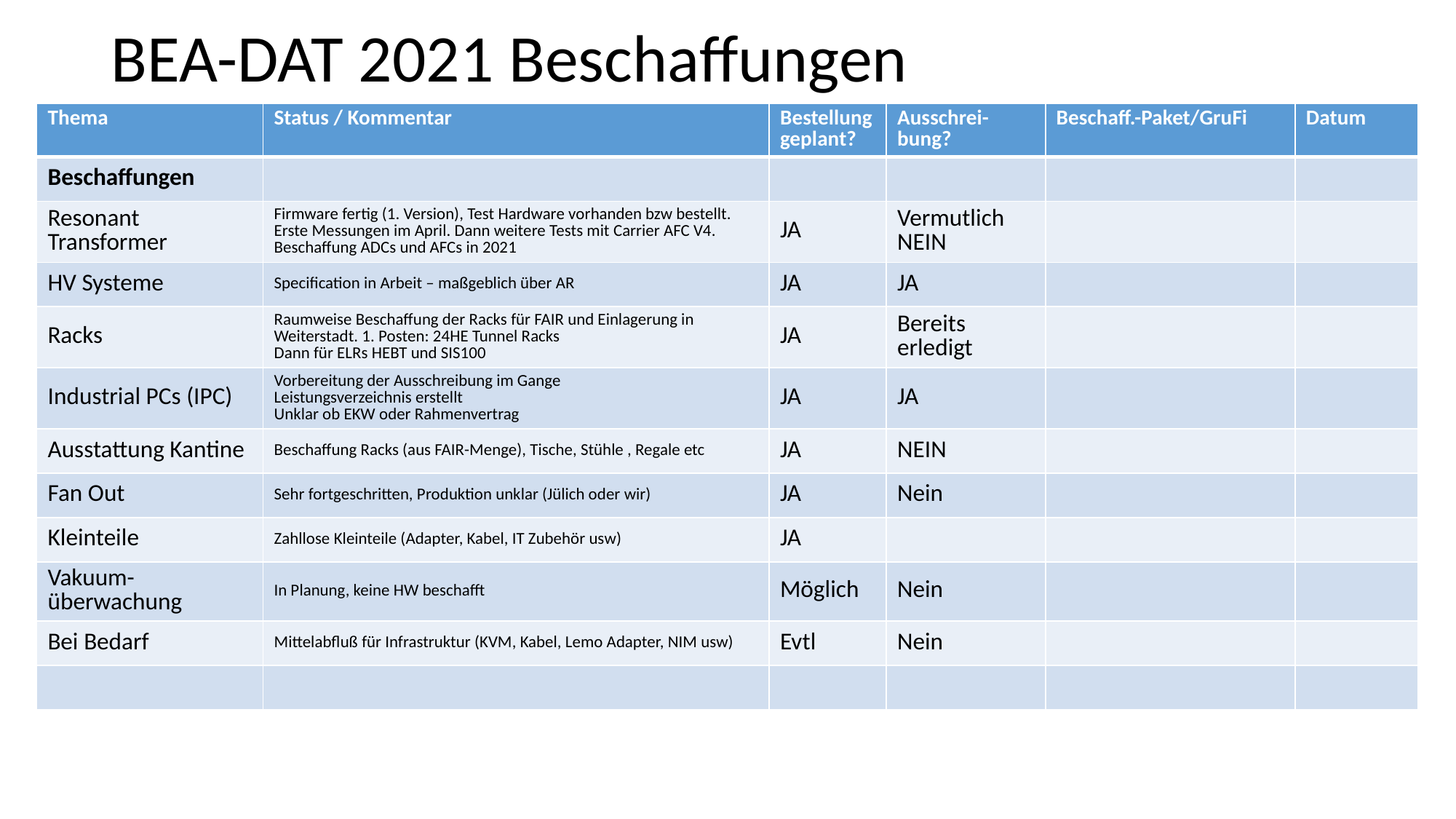

# BEA-DAT 2021 Beschaffungen
| Thema | Status / Kommentar | Bestellung geplant? | Ausschrei-bung? | Beschaff.-Paket/GruFi | Datum |
| --- | --- | --- | --- | --- | --- |
| Beschaffungen |  |  |  |  |  |
| Resonant Transformer | Firmware fertig (1. Version), Test Hardware vorhanden bzw bestellt. Erste Messungen im April. Dann weitere Tests mit Carrier AFC V4. Beschaffung ADCs und AFCs in 2021 | JA | Vermutlich NEIN |  |  |
| HV Systeme | Specification in Arbeit – maßgeblich über AR | JA | JA |  |  |
| Racks | Raumweise Beschaffung der Racks für FAIR und Einlagerung in Weiterstadt. 1. Posten: 24HE Tunnel Racks Dann für ELRs HEBT und SIS100 | JA | Bereits erledigt |  |  |
| Industrial PCs (IPC) | Vorbereitung der Ausschreibung im Gange Leistungsverzeichnis erstellt Unklar ob EKW oder Rahmenvertrag | JA | JA |  |  |
| Ausstattung Kantine | Beschaffung Racks (aus FAIR-Menge), Tische, Stühle , Regale etc | JA | NEIN |  |  |
| Fan Out | Sehr fortgeschritten, Produktion unklar (Jülich oder wir) | JA | Nein |  |  |
| Kleinteile | Zahllose Kleinteile (Adapter, Kabel, IT Zubehör usw) | JA |  |  |  |
| Vakuum-überwachung | In Planung, keine HW beschafft | Möglich | Nein |  |  |
| Bei Bedarf | Mittelabfluß für Infrastruktur (KVM, Kabel, Lemo Adapter, NIM usw) | Evtl | Nein |  |  |
|  |  |  |  |  |  |